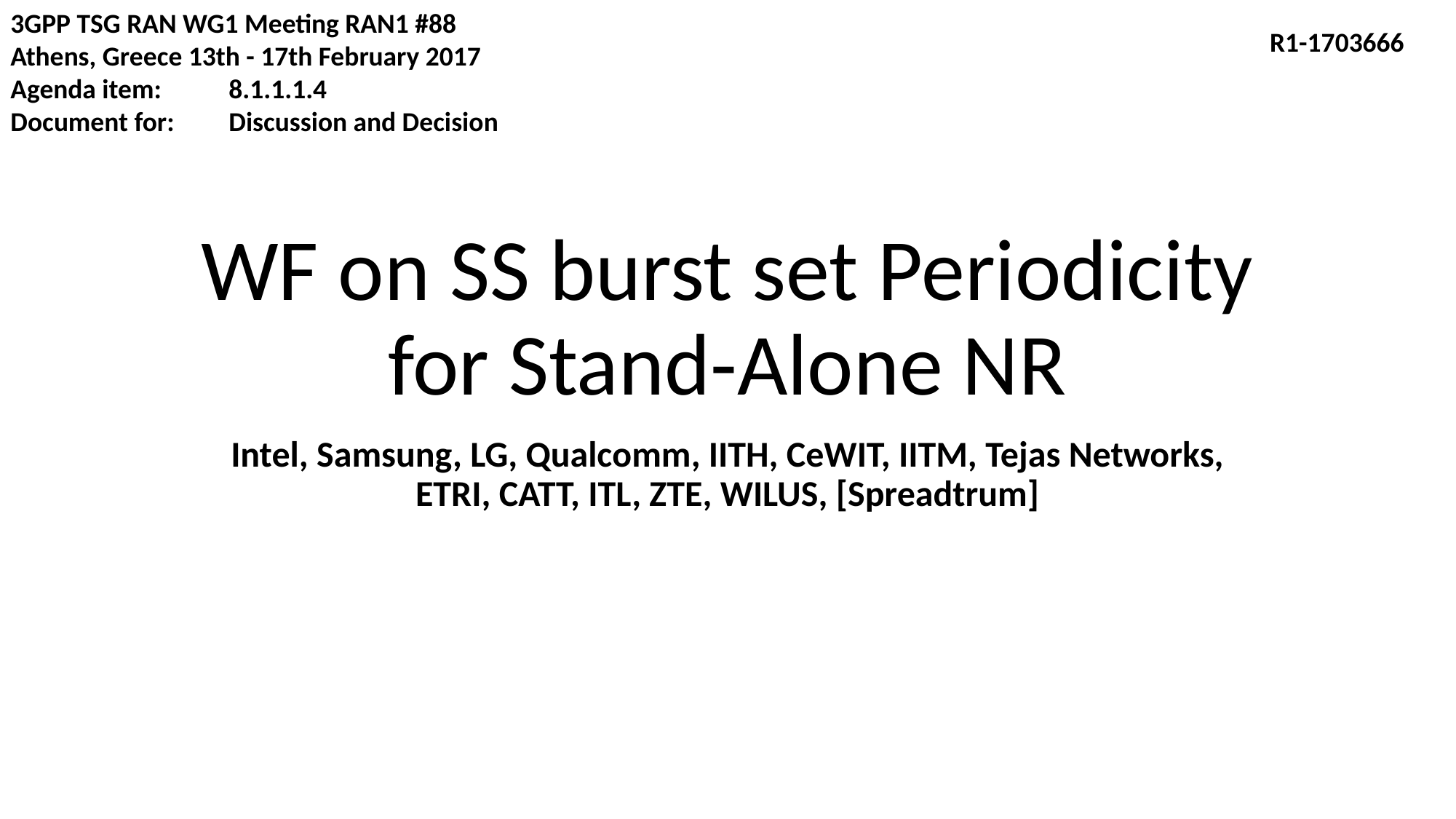

3GPP TSG RAN WG1 Meeting RAN1 #88
Athens, Greece 13th - 17th February 2017
Agenda item:	8.1.1.1.4
Document for:	Discussion and Decision
R1-1703666
# WF on SS burst set Periodicity for Stand-Alone NR
Intel, Samsung, LG, Qualcomm, IITH, CeWIT, IITM, Tejas Networks, ETRI, CATT, ITL, ZTE, WILUS, [Spreadtrum]